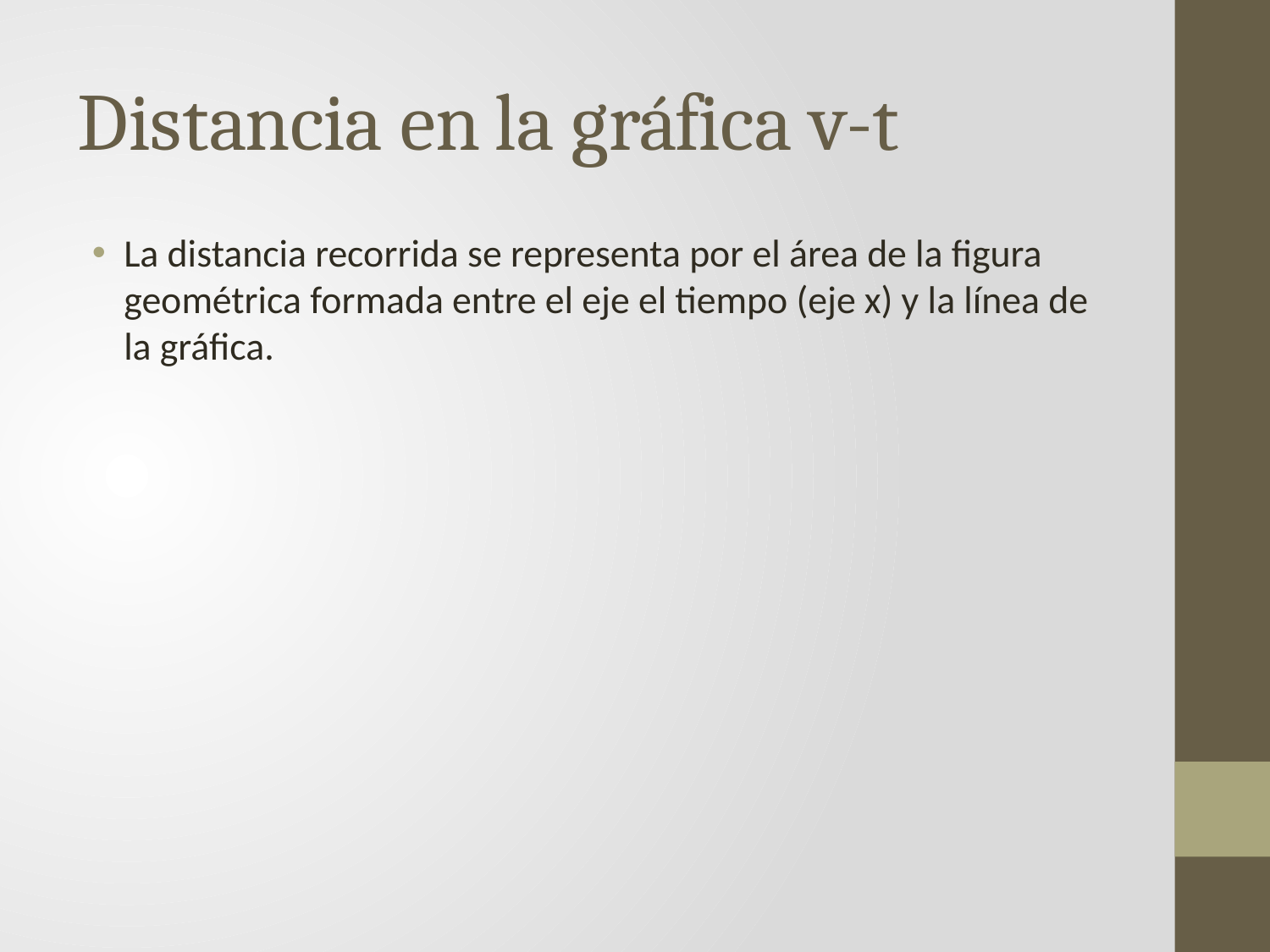

# Distancia en la gráfica v-t
La distancia recorrida se representa por el área de la figura geométrica formada entre el eje el tiempo (eje x) y la línea de la gráfica.